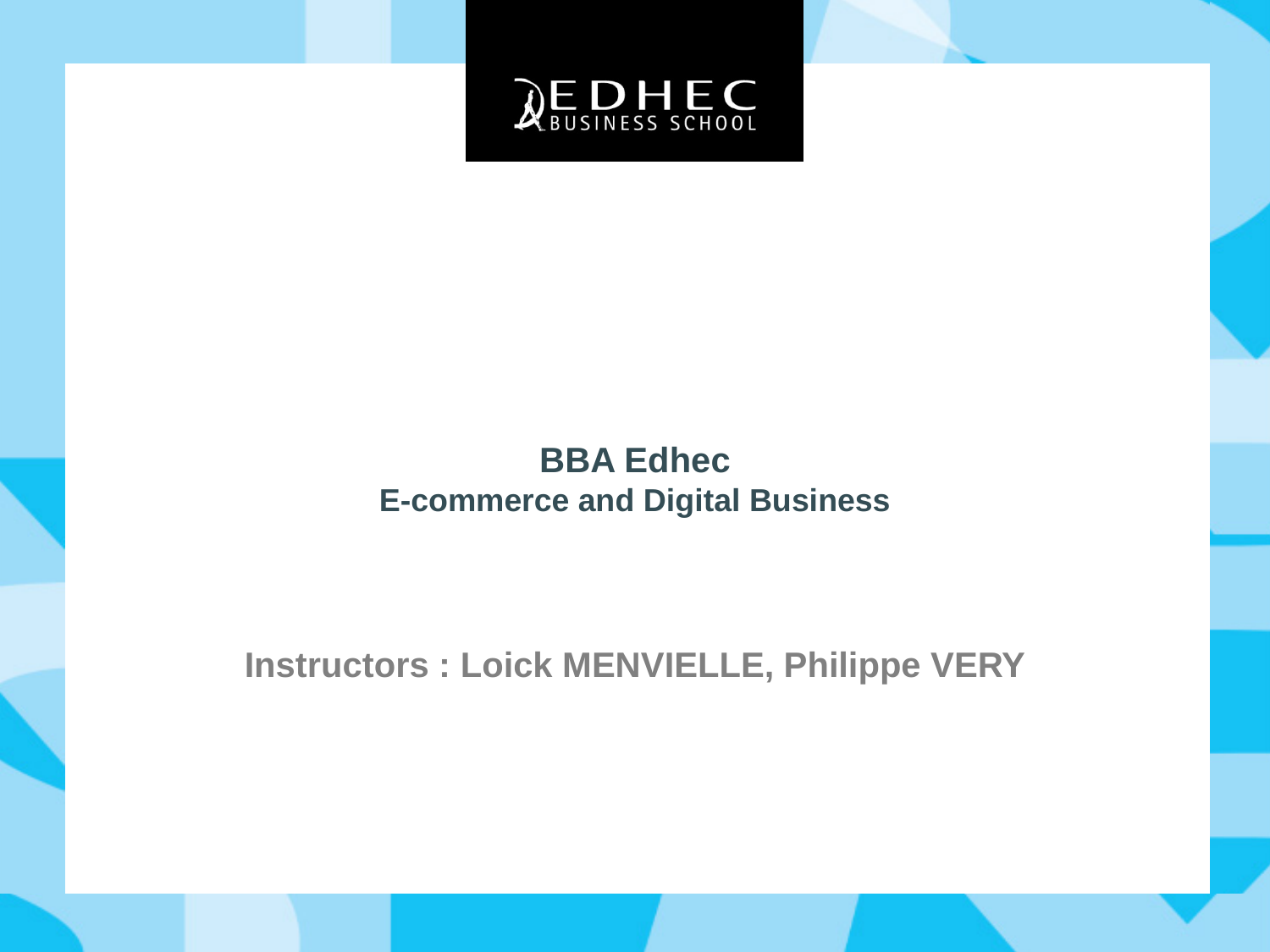

# BBA Edhec E-commerce and Digital Business
Instructors : Loick MENVIELLE, Philippe VERY